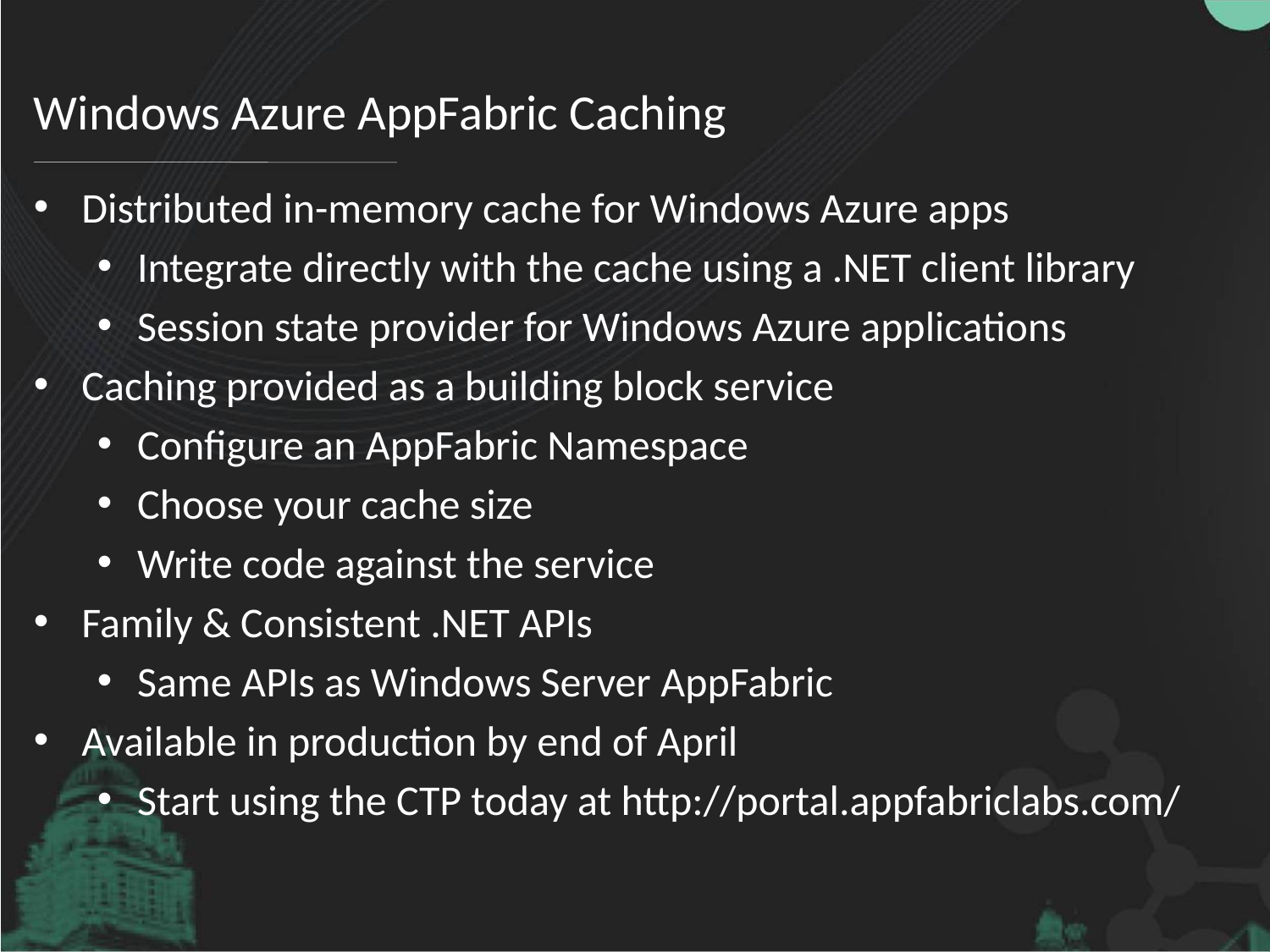

# Windows Azure AppFabric Caching
Distributed in-memory cache for Windows Azure apps
Integrate directly with the cache using a .NET client library
Session state provider for Windows Azure applications
Caching provided as a building block service
Configure an AppFabric Namespace
Choose your cache size
Write code against the service
Family & Consistent .NET APIs
Same APIs as Windows Server AppFabric
Available in production by end of April
Start using the CTP today at http://portal.appfabriclabs.com/